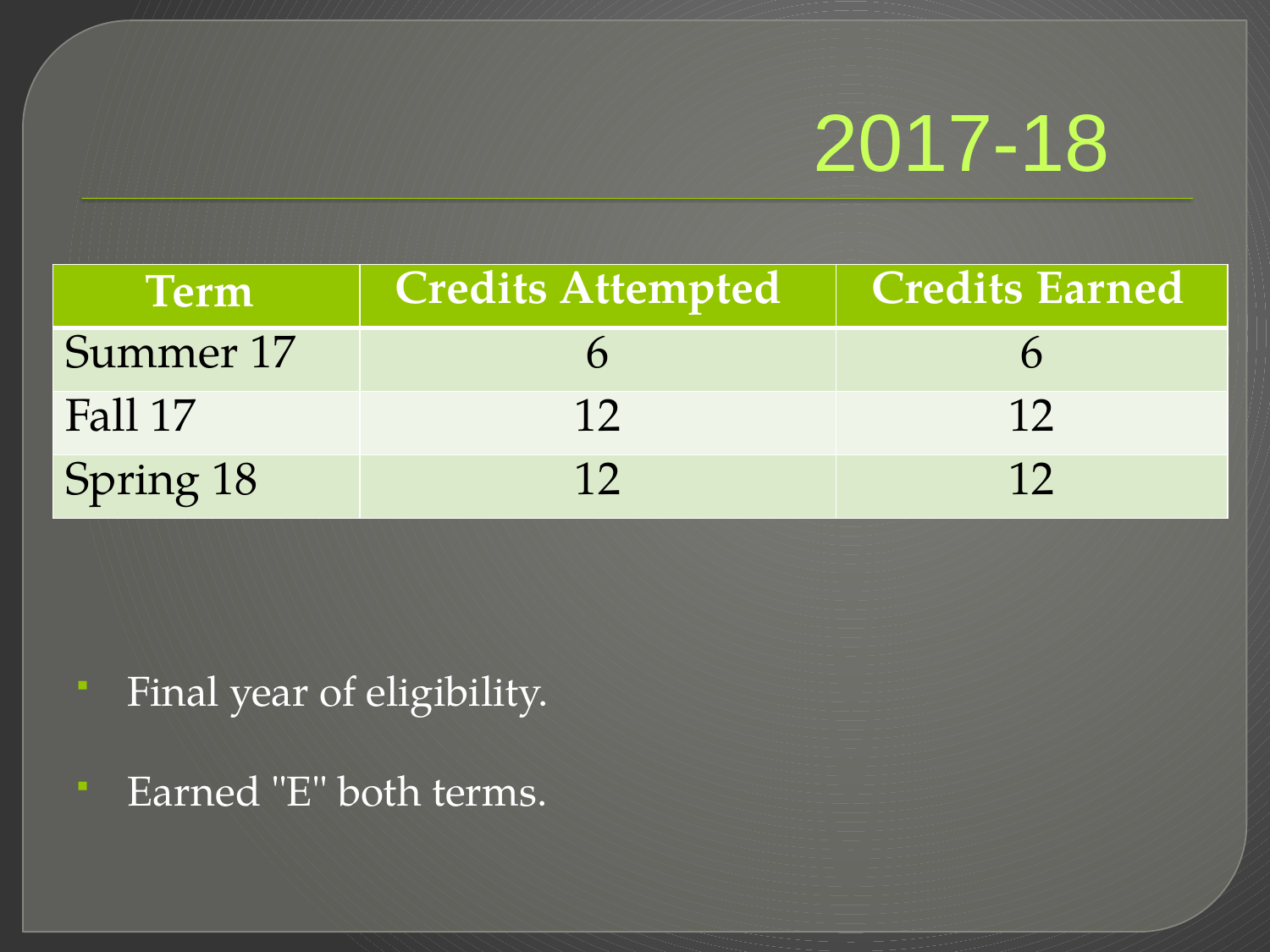

# 2017-18
| Term | Credits Attempted | Credits Earned |
| --- | --- | --- |
| Summer 17 | 6 | 6 |
| Fall 17 | 12 | 12 |
| Spring 18 | 12 | 12 |

Final year of eligibility.

Earned "E" both terms.